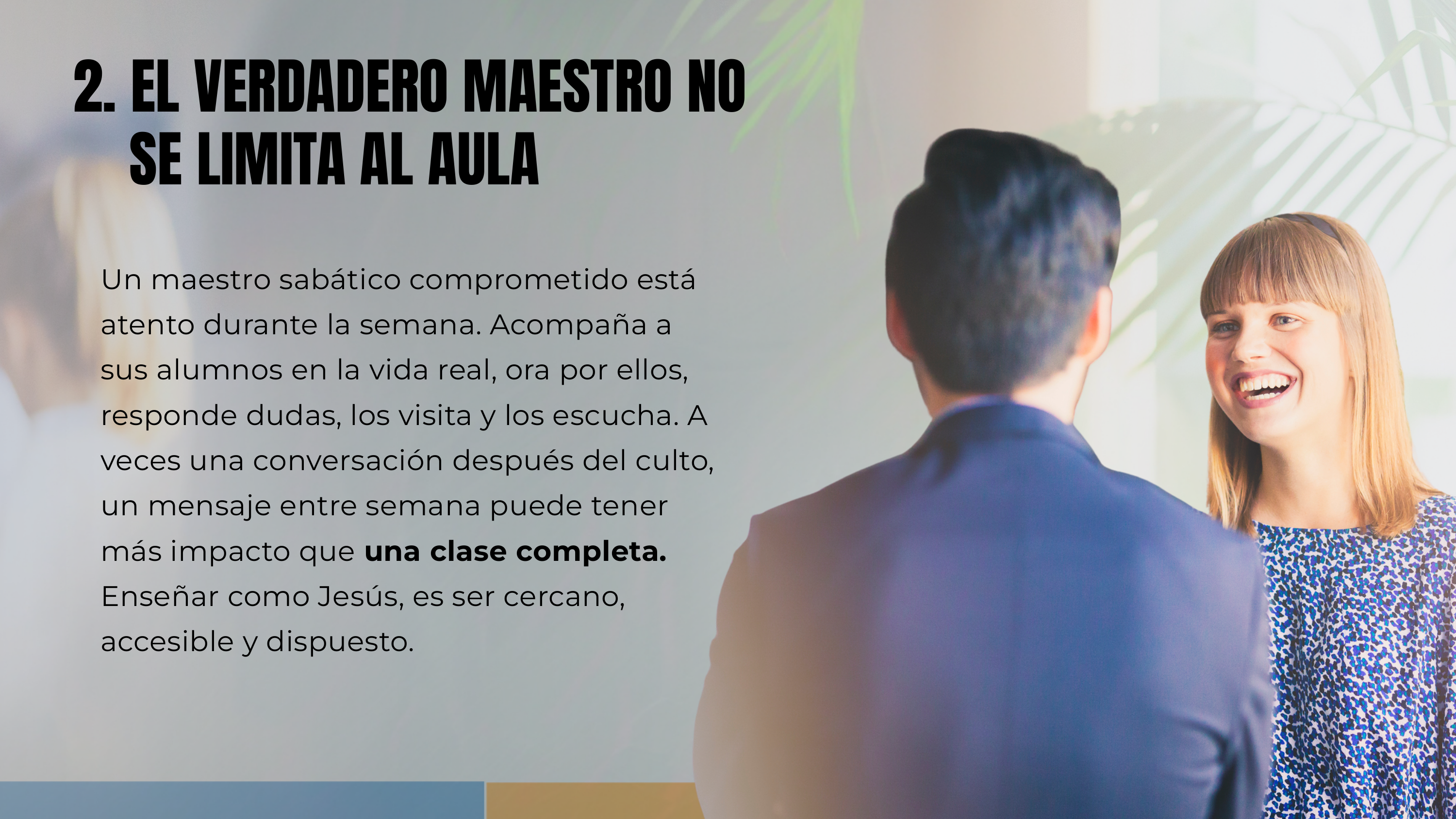

2. EL VERDADERO MAESTRO NO
    SE LIMITA AL AULA

Un maestro sabático comprometido está atento durante la semana. Acompaña a sus alumnos en la vida real, ora por ellos, responde dudas, los visita y los escucha. A veces una conversación después del culto, un mensaje entre semana puede tener más impacto que una clase completa. Enseñar como Jesús, es ser cercano, accesible y dispuesto.